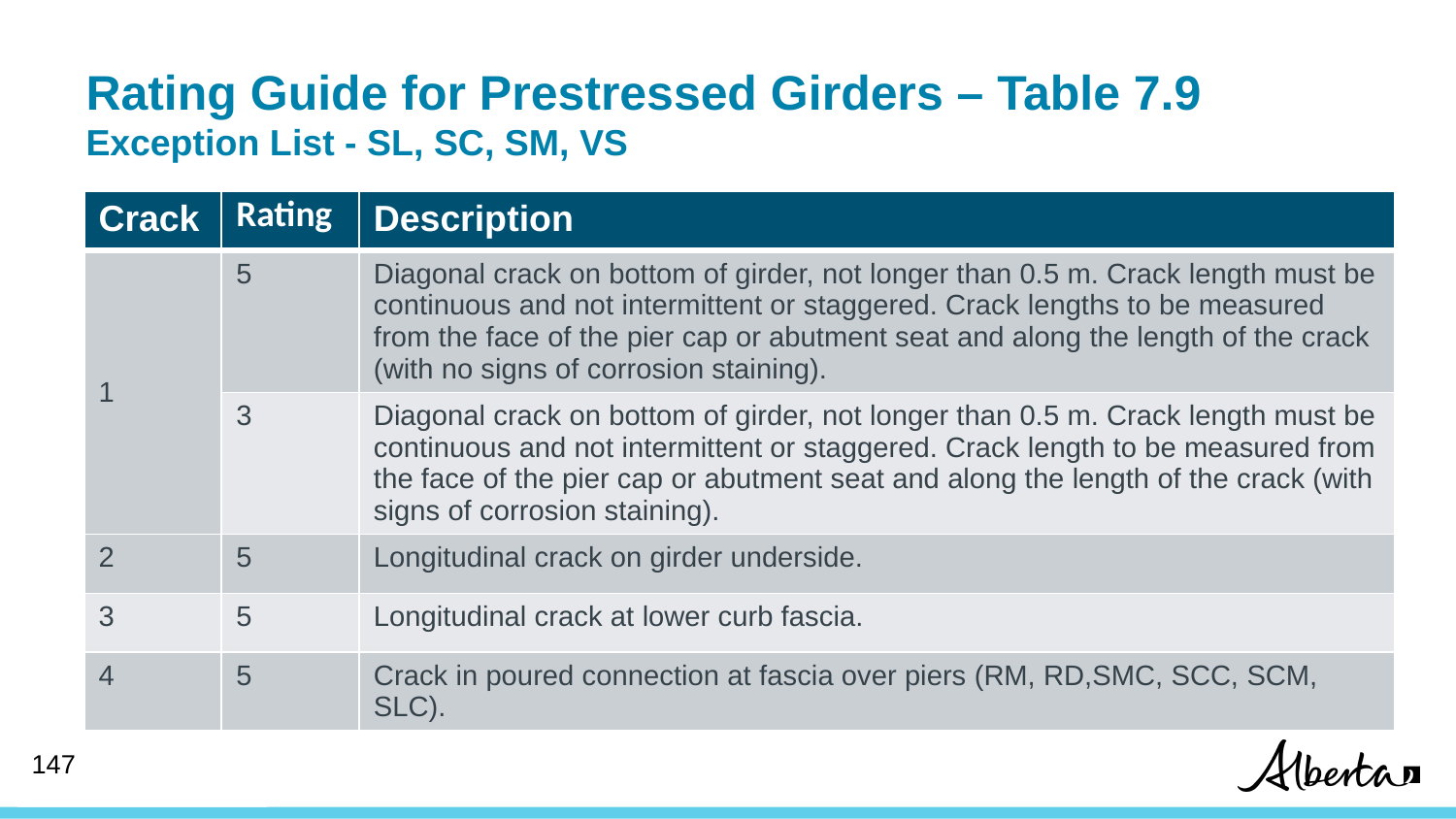

# Rating Guide for Prestressed Girders – Table 7.9 Exception List - SL, SC, SM, VS
| Crack | Rating | Description |
| --- | --- | --- |
| 1 | 5 | Diagonal crack on bottom of girder, not longer than 0.5 m. Crack length must be continuous and not intermittent or staggered. Crack lengths to be measured from the face of the pier cap or abutment seat and along the length of the crack (with no signs of corrosion staining). |
|  | 3 | Diagonal crack on bottom of girder, not longer than 0.5 m. Crack length must be continuous and not intermittent or staggered. Crack length to be measured from the face of the pier cap or abutment seat and along the length of the crack (with signs of corrosion staining). |
| 2 | 5 | Longitudinal crack on girder underside. |
| 3 | 5 | Longitudinal crack at lower curb fascia. |
| 4 | 5 | Crack in poured connection at fascia over piers (RM, RD,SMC, SCC, SCM, SLC). |
147